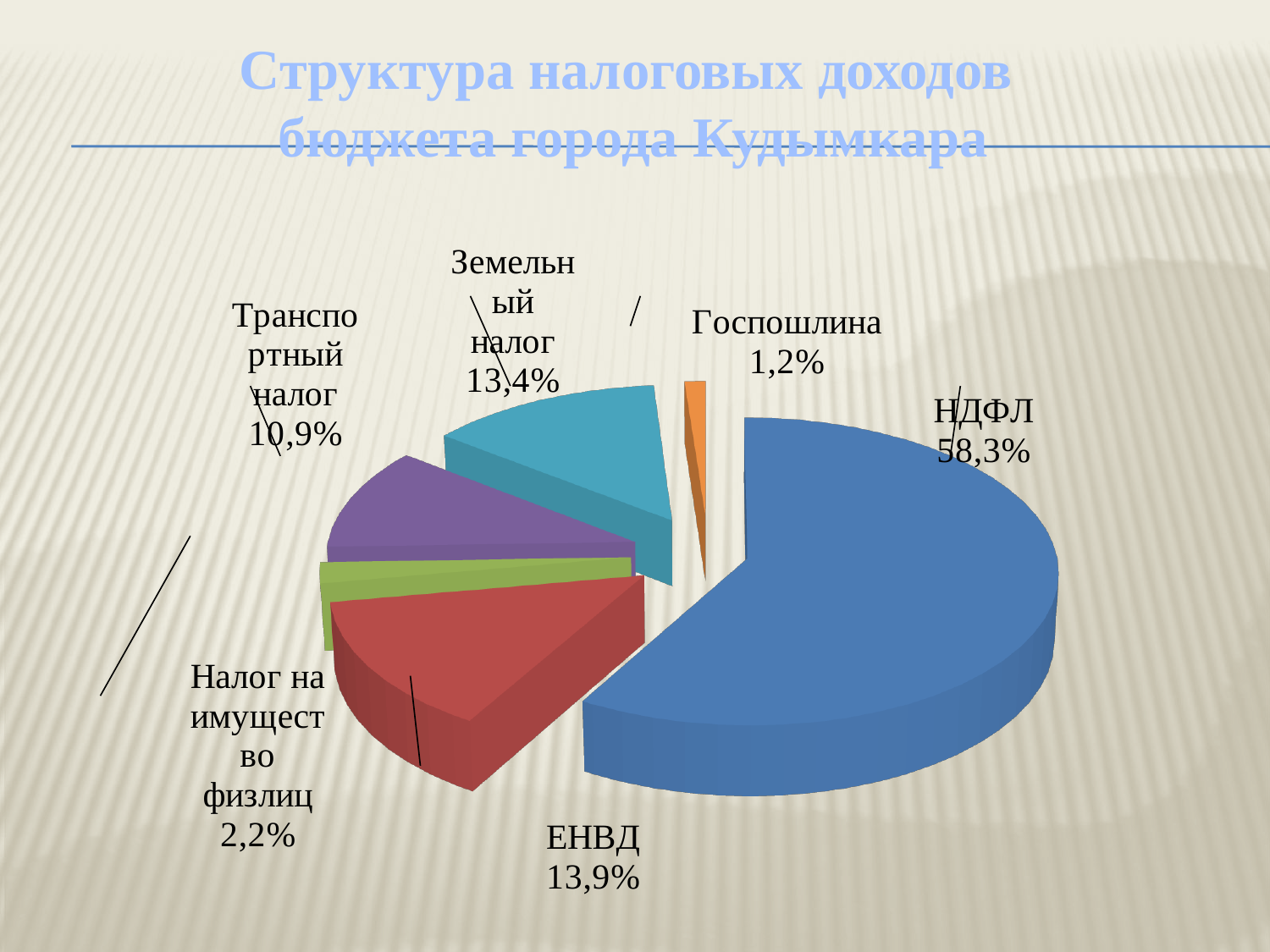

# Структура налоговых доходов бюджета города Кудымкара

[unsupported chart]